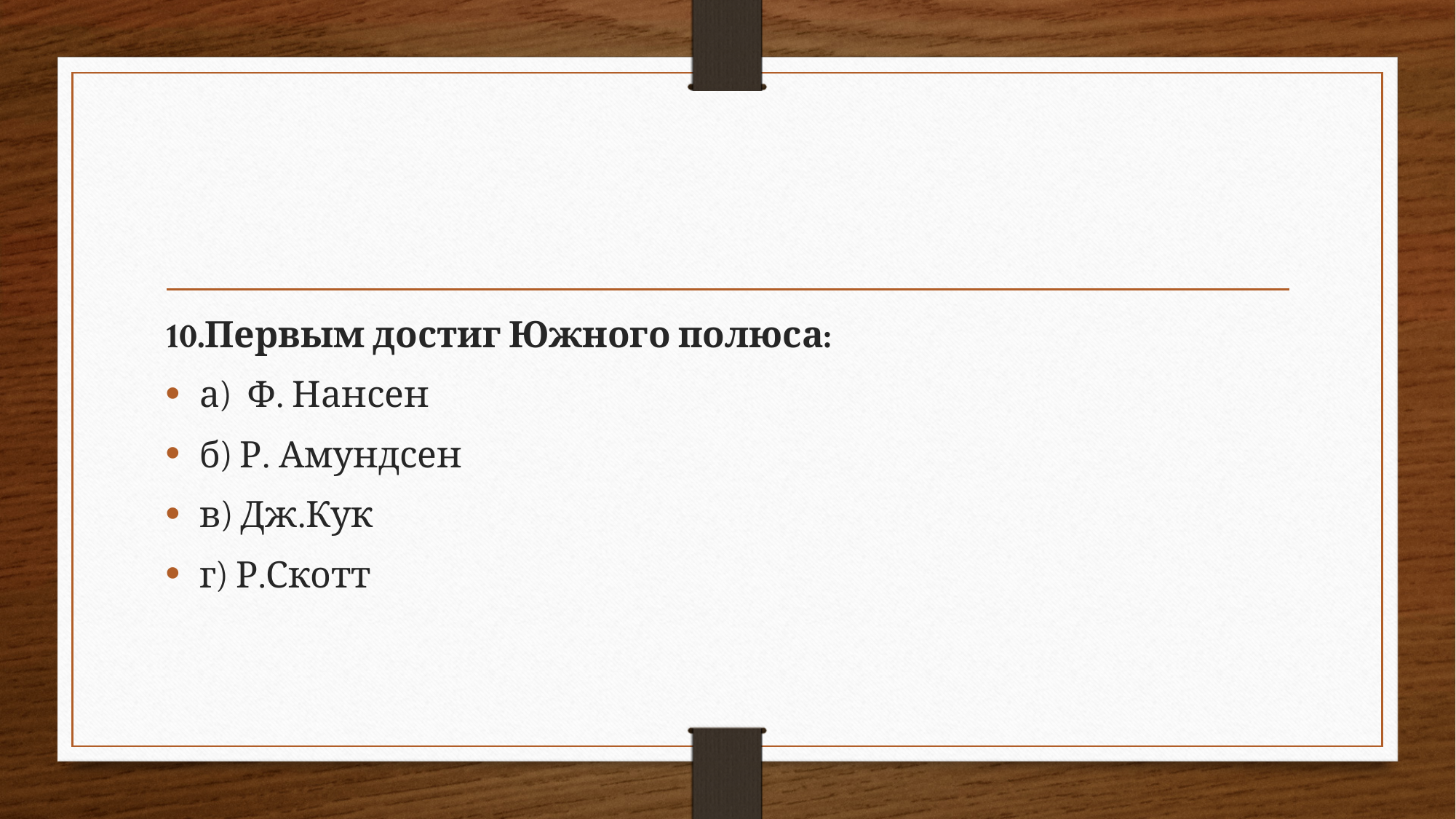

#
10.Первым достиг Южного полюса:
а)  Ф. Нансен
б) Р. Амундсен
в) Дж.Кук
г) Р.Скотт